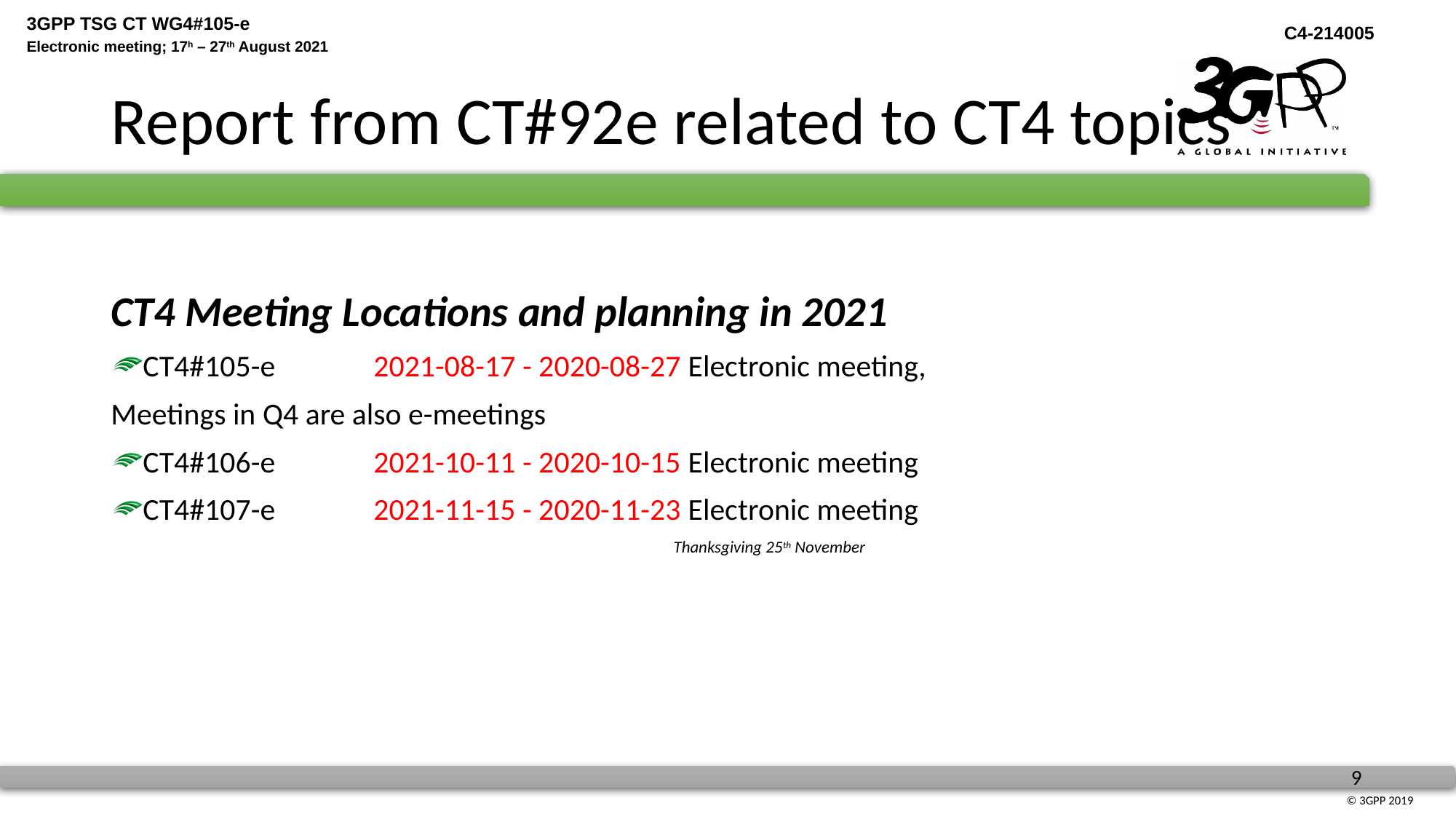

# Report from CT#92e related to CT4 topics

CT4 Meeting Locations and planning in 2021
CT4#105-e      	2021-08-17 - 2020-08-27 Electronic meeting,
Meetings in Q4 are also e-meetings
CT4#106-e        	2021-10-11 - 2020-10-15 Electronic meeting
CT4#107-e        	2021-11-15 - 2020-11-23 Electronic meeting
		Thanksgiving 25th November